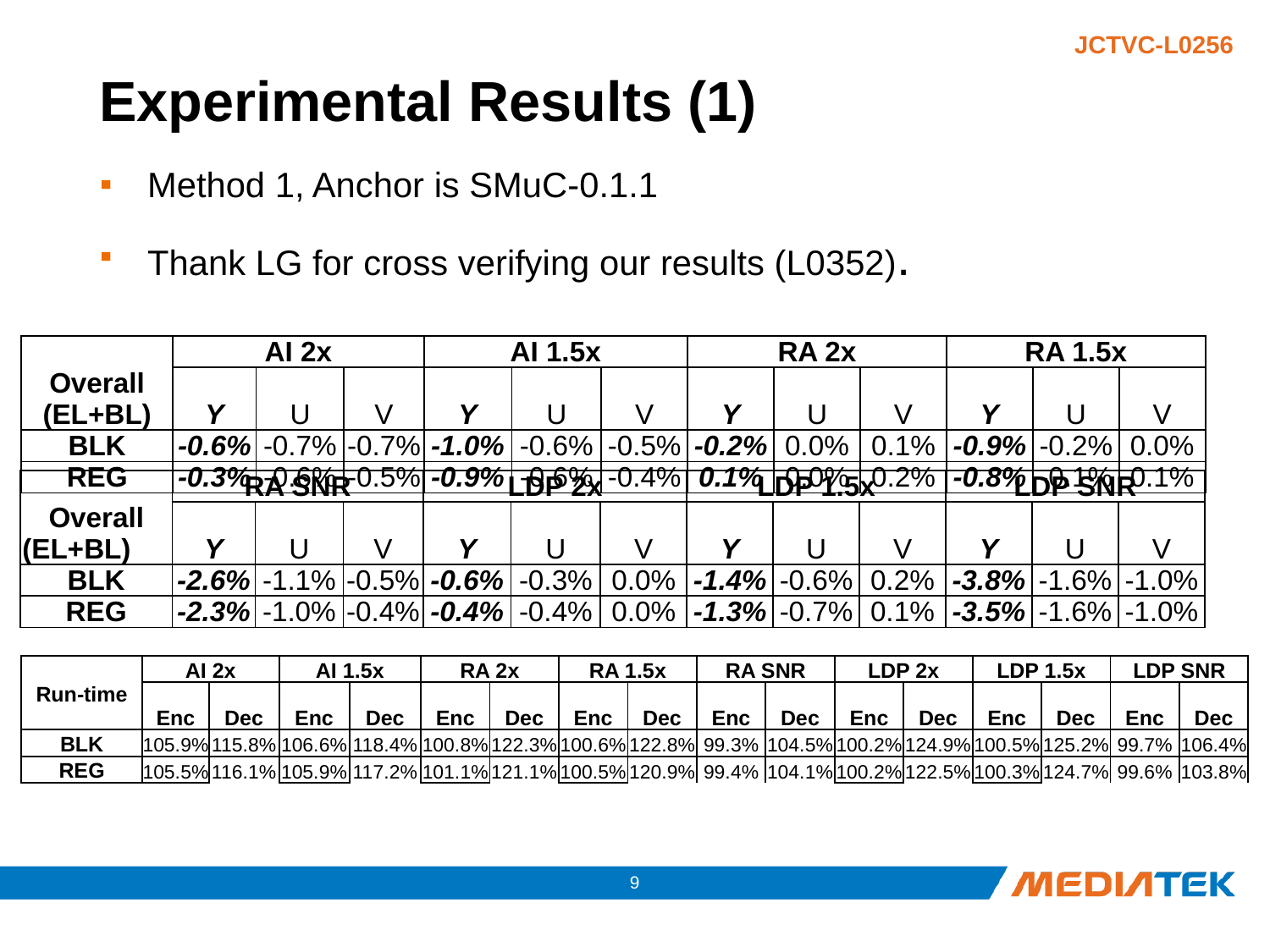

# Experimental Results (1)
Method 1, Anchor is SMuC-0.1.1
Thank LG for cross verifying our results (L0352).

| Overall (EL+BL) | AI 2x |  |  | AI 1.5x |  |  | RA 2x |  |  | RA 1.5x |  |  |
| --- | --- | --- | --- | --- | --- | --- | --- | --- | --- | --- | --- | --- |
|  | Y | U | V | Y | U | V | Y | U | V | Y | U | V |
| BLK | -0.6% | -0.7% | -0.7% | -1.0% | -0.6% | -0.5% | -0.2% | 0.0% | 0.1% | -0.9% | -0.2% | 0.0% |
| REG | -0.3% | -0.6% | -0.5% | -0.9% | -0.6% | -0.4% | 0.1% | 0.0% | 0.2% | -0.8% | -0.1% | 0.1% |
| Overall (EL+BL) | RA SNR |  |  | LDP 2x |  |  | LDP 1.5x |  |  | LDP SNR |  |  |
| --- | --- | --- | --- | --- | --- | --- | --- | --- | --- | --- | --- | --- |
|  | Y | U | V | Y | U | V | Y | U | V | Y | U | V |
| BLK | -2.6% | -1.1% | -0.5% | -0.6% | -0.3% | 0.0% | -1.4% | -0.6% | 0.2% | -3.8% | -1.6% | -1.0% |
| REG | -2.3% | -1.0% | -0.4% | -0.4% | -0.4% | 0.0% | -1.3% | -0.7% | 0.1% | -3.5% | -1.6% | -1.0% |
| Run-time | AI 2x |  | AI 1.5x |  | RA 2x |  | RA 1.5x |  | RA SNR |  | LDP 2x |  | LDP 1.5x |  | LDP SNR |  |
| --- | --- | --- | --- | --- | --- | --- | --- | --- | --- | --- | --- | --- | --- | --- | --- | --- |
|  | Enc | Dec | Enc | Dec | Enc | Dec | Enc | Dec | Enc | Dec | Enc | Dec | Enc | Dec | Enc | Dec |
| BLK | 105.9% | 115.8% | 106.6% | 118.4% | 100.8% | 122.3% | 100.6% | 122.8% | 99.3% | 104.5% | 100.2% | 124.9% | 100.5% | 125.2% | 99.7% | 106.4% |
| REG | 105.5% | 116.1% | 105.9% | 117.2% | 101.1% | 121.1% | 100.5% | 120.9% | 99.4% | 104.1% | 100.2% | 122.5% | 100.3% | 124.7% | 99.6% | 103.8% |
9